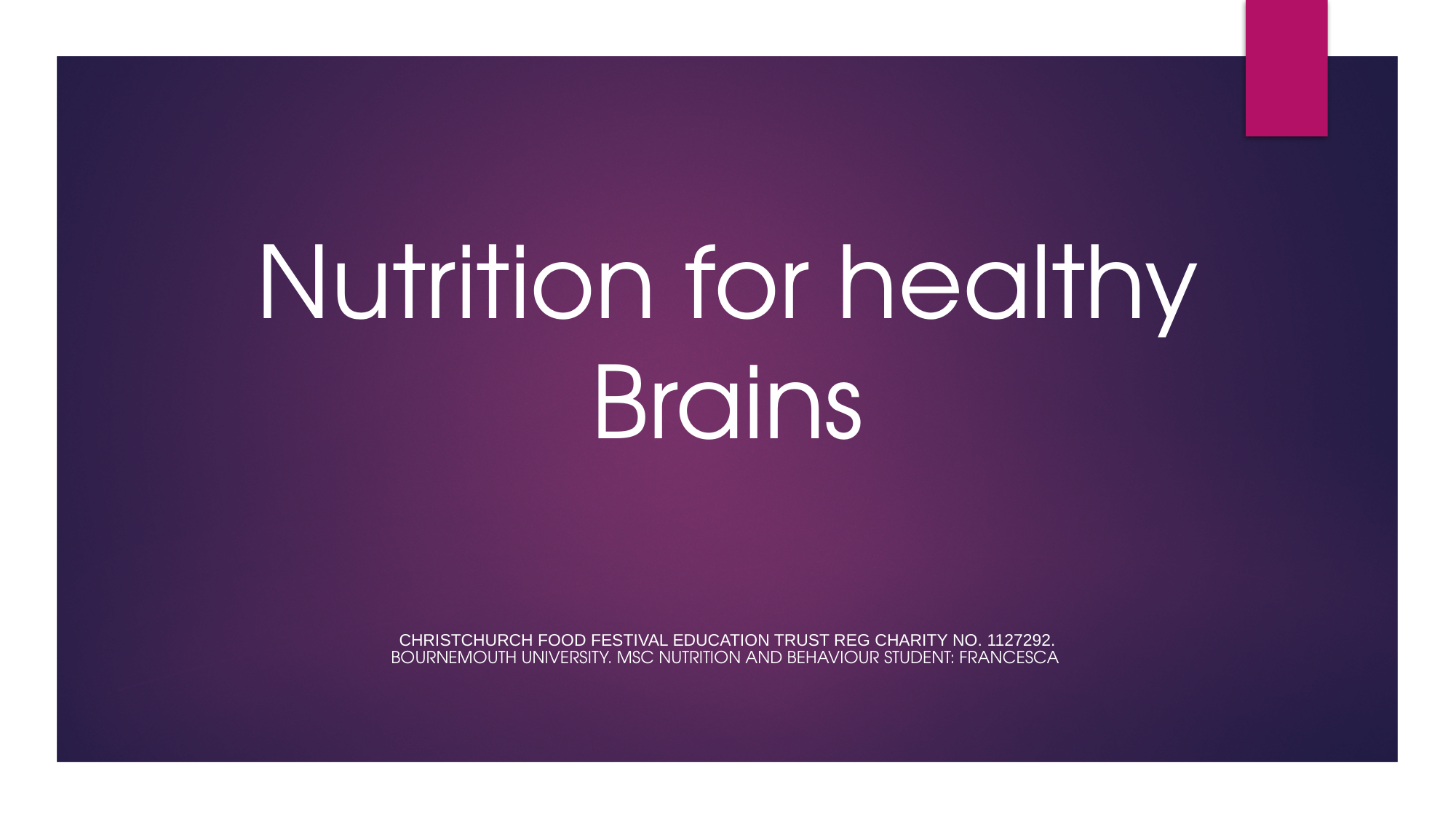

# Nutrition for healthy Brains
CHRISTCHURCH FOOD FESTIVAL EDUCATION TRUST REG CHARITY NO. 1127292.
BOURNEMOUTH UNIVERSITY. MSC NUTRITION AND BEHAVIOUR STUDENT: FRANCESCA